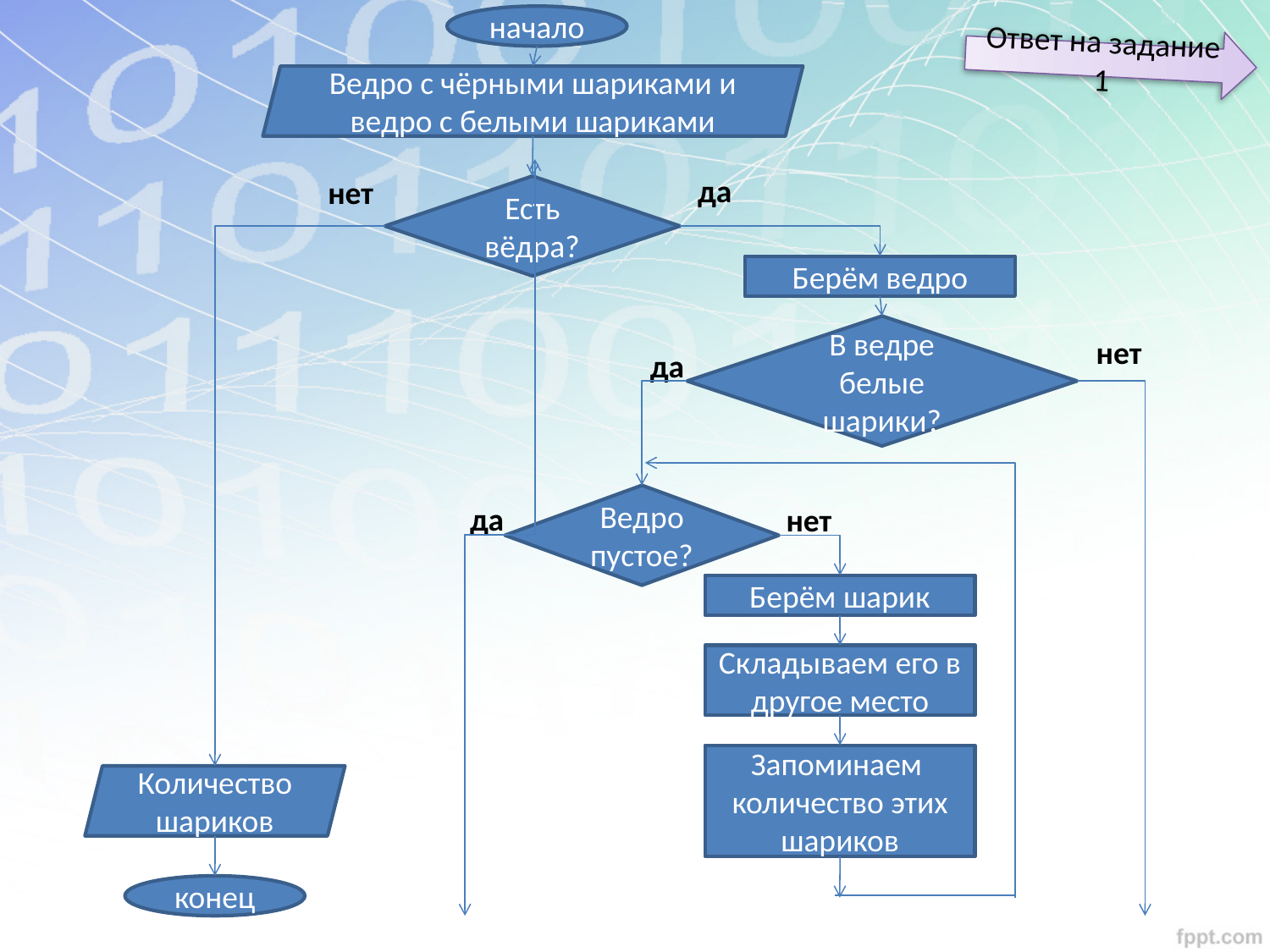

Ответ на задание 1
начало
Ведро с чёрными шариками и ведро с белыми шариками
да
нет
Есть вёдра?
Берём ведро
В ведре белые шарики?
нет
да
Ведро пустое?
да
нет
Берём шарик
Складываем его в другое место
Запоминаем  количество этих шариков
Количество шариков
конец